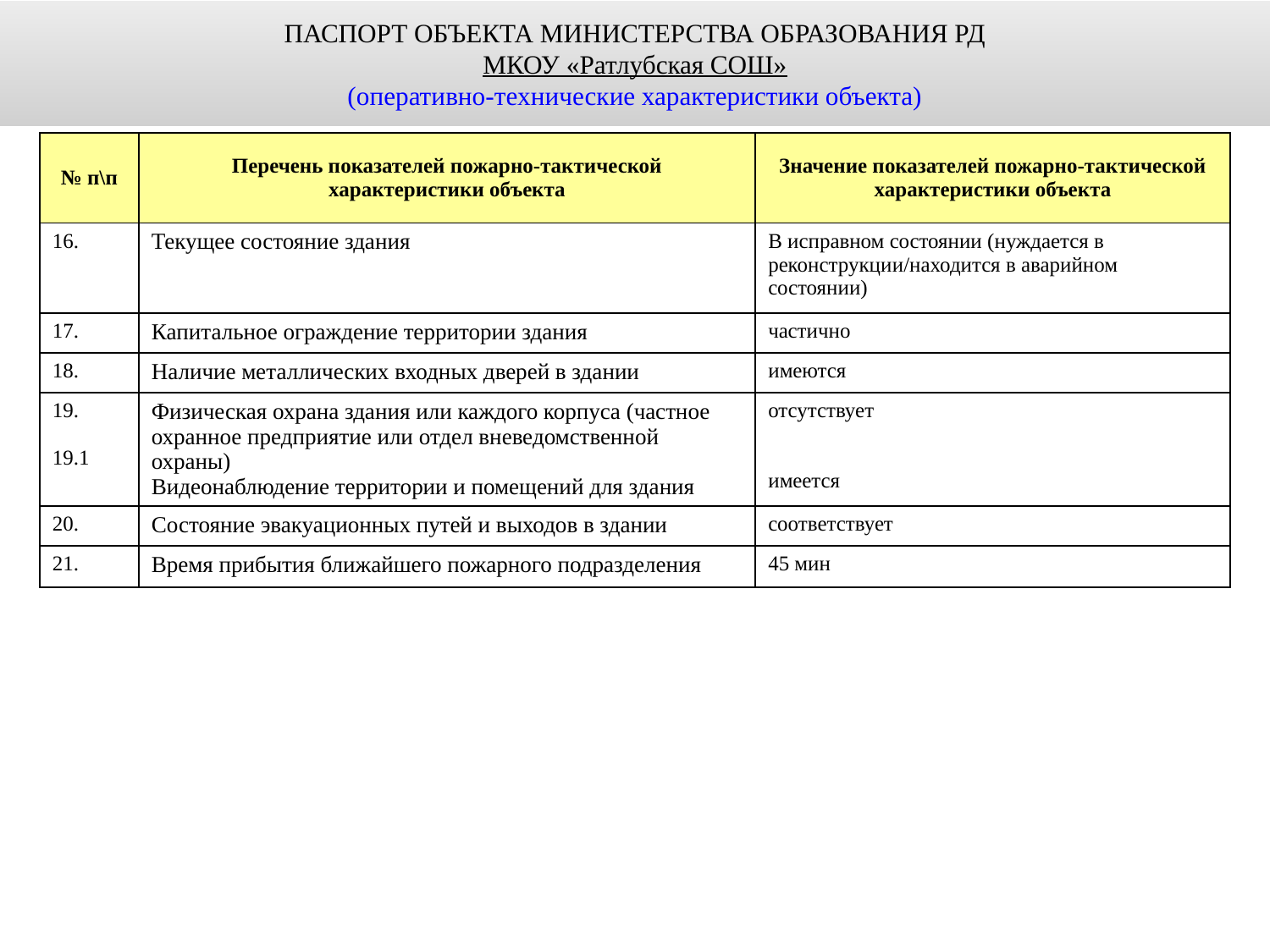

ПАСПОРТ ОБЪЕКТА МИНИСТЕРСТВА ОБРАЗОВАНИЯ РД
МКОУ «Ратлубская СОШ»
(оперативно-технические характеристики объекта)
| № п\п | Перечень показателей пожарно-тактической характеристики объекта | Значение показателей пожарно-тактической характеристики объекта |
| --- | --- | --- |
| 16. | Текущее состояние здания | В исправном состоянии (нуждается в реконструкции/находится в аварийном состоянии) |
| 17. | Капитальное ограждение территории здания | частично |
| 18. | Наличие металлических входных дверей в здании | имеются |
| 19. 19.1 | Физическая охрана здания или каждого корпуса (частное охранное предприятие или отдел вневедомственной охраны) Видеонаблюдение территории и помещений для здания | отсутствует имеется |
| 20. | Состояние эвакуационных путей и выходов в здании | соответствует |
| 21. | Время прибытия ближайшего пожарного подразделения | 45 мин |